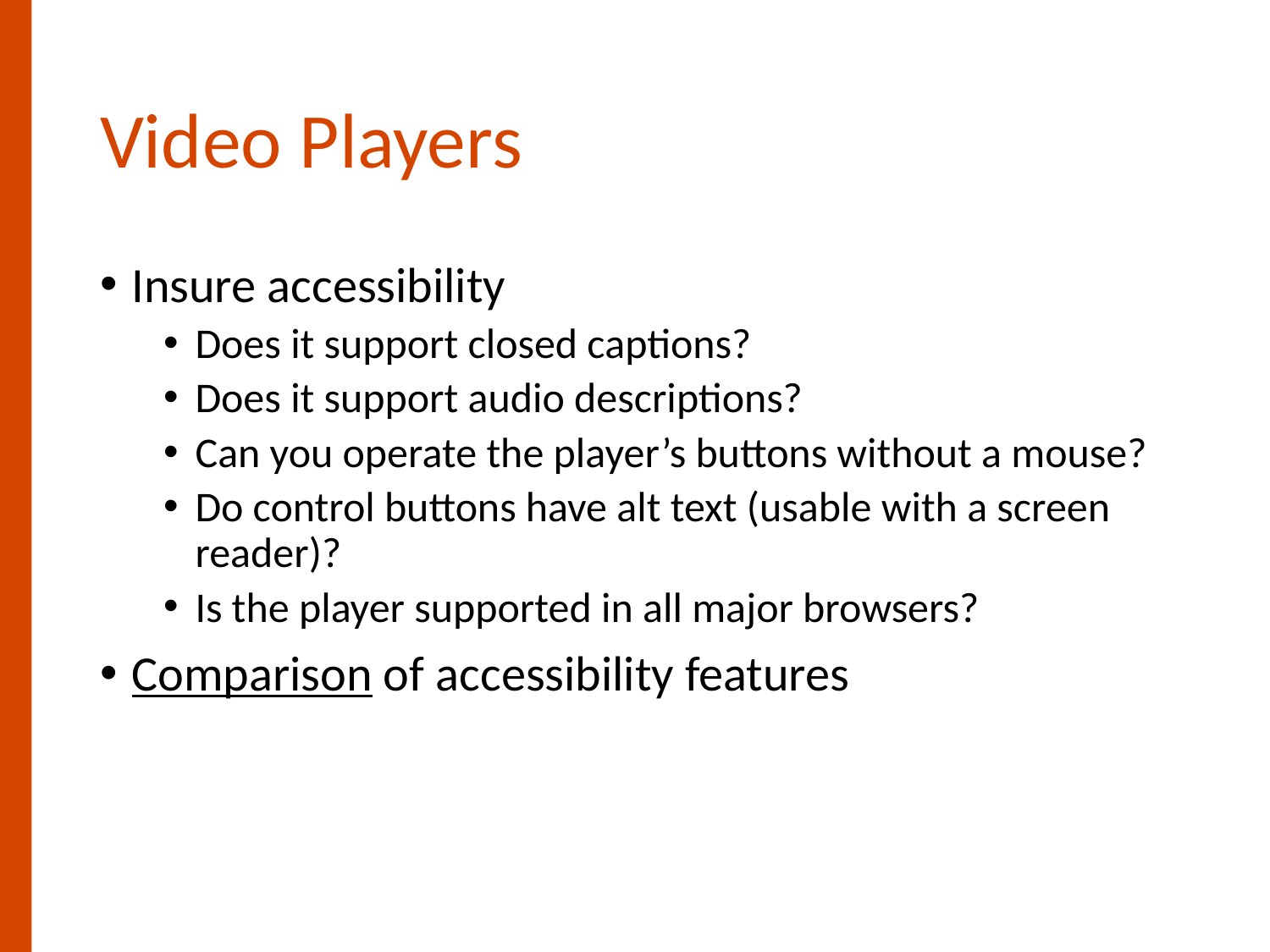

# Video Players
Insure accessibility
Does it support closed captions?
Does it support audio descriptions?
Can you operate the player’s buttons without a mouse?
Do control buttons have alt text (usable with a screen reader)?
Is the player supported in all major browsers?
Comparison of accessibility features